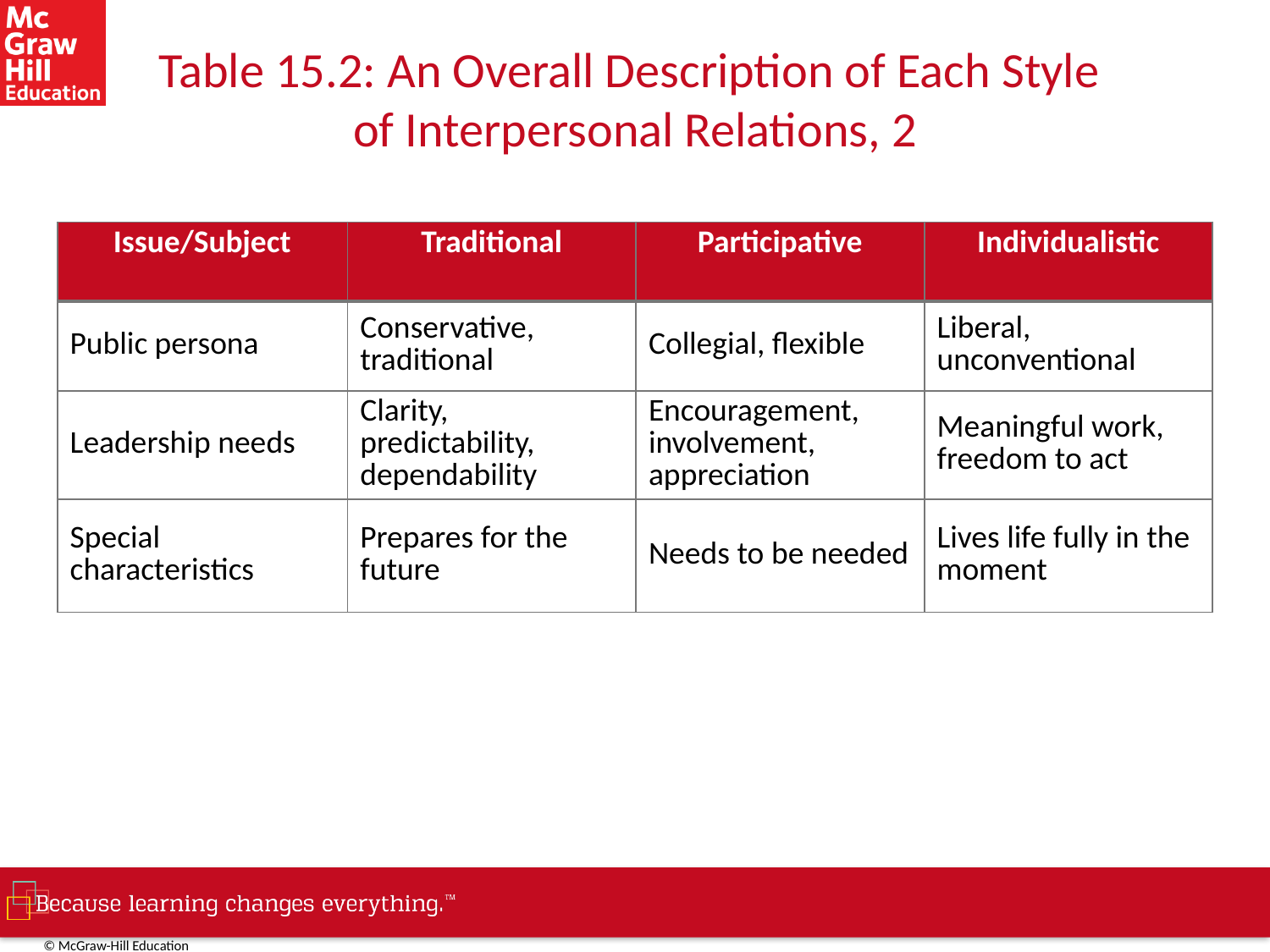

# Table 15.2: An Overall Description of Each Style of Interpersonal Relations, 2
| Issue/Subject | Traditional | Participative | Individualistic |
| --- | --- | --- | --- |
| Public persona | Conservative, traditional | Collegial, flexible | Liberal, unconventional |
| Leadership needs | Clarity, predictability, dependability | Encouragement, involvement, appreciation | Meaningful work, freedom to act |
| Special characteristics | Prepares for the future | Needs to be needed | Lives life fully in the moment |